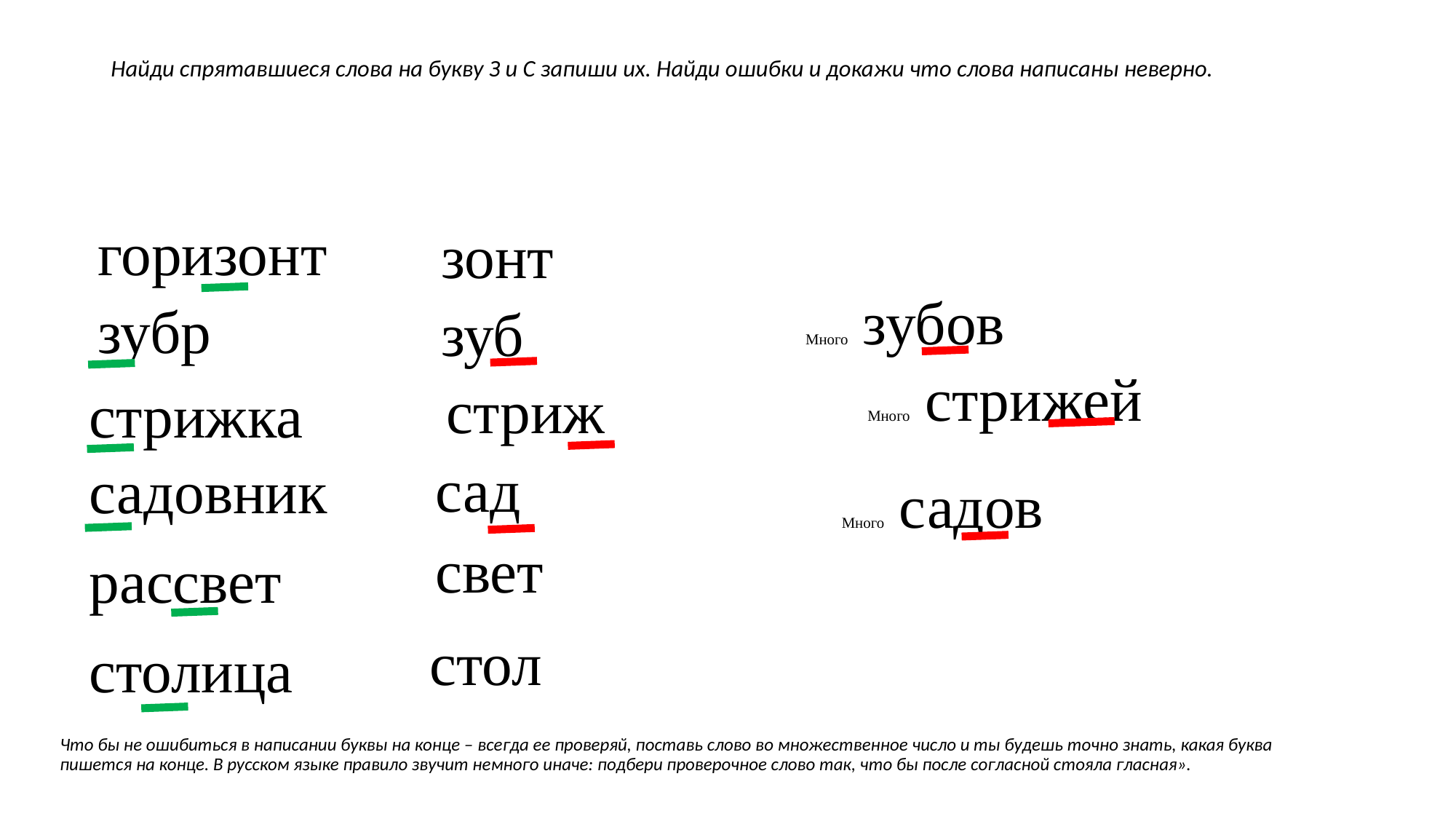

# Найди спрятавшиеся слова на букву З и С запиши их. Найди ошибки и докажи что слова написаны неверно.
горизонт
зонт
Много зубов
зубр
зуб
зуп
Много стрижей
стриж
стриш
стрижка
сад
садовник
сат
Много садов
свет
рассвет
стол
столица
Что бы не ошибиться в написании буквы на конце – всегда ее проверяй, поставь слово во множественное число и ты будешь точно знать, какая буква пишется на конце. В русском языке правило звучит немного иначе: подбери проверочное слово так, что бы после согласной стояла гласная».